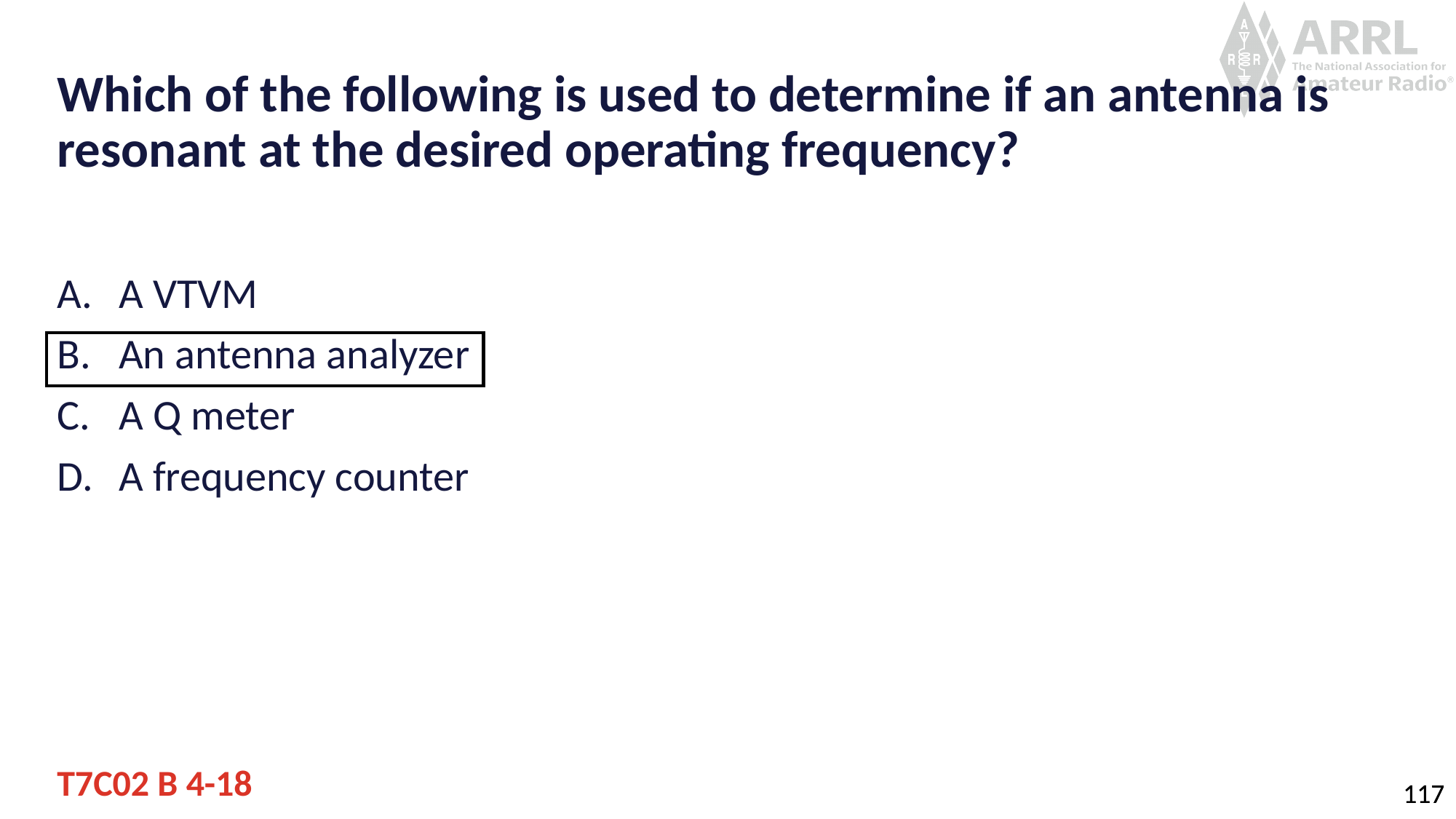

# Which of the following is used to determine if an antenna is resonant at the desired operating frequency?
A VTVM
An antenna analyzer
A Q meter
A frequency counter

T7C02 B 4-18